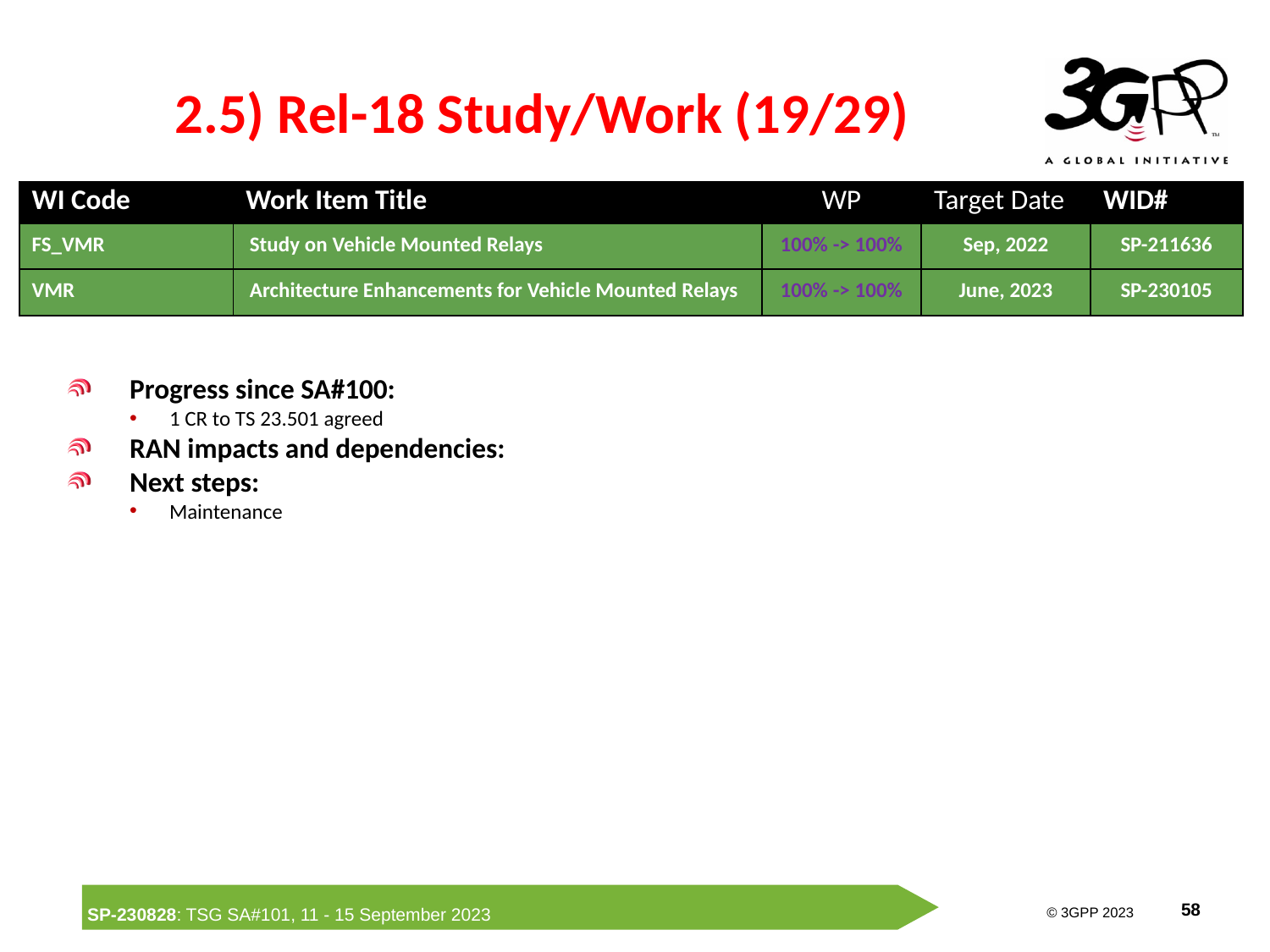

# 2.5) Rel-18 Study/Work (19/29)
| WI Code | Work Item Title | WP | Target Date | WID# |
| --- | --- | --- | --- | --- |
| FS\_VMR | Study on Vehicle Mounted Relays | 100% -> 100% | Sep, 2022 | SP-211636 |
| VMR | Architecture Enhancements for Vehicle Mounted Relays | 100% -> 100% | June, 2023 | SP-230105 |
Progress since SA#100:
1 CR to TS 23.501 agreed
RAN impacts and dependencies:
Next steps:
Maintenance